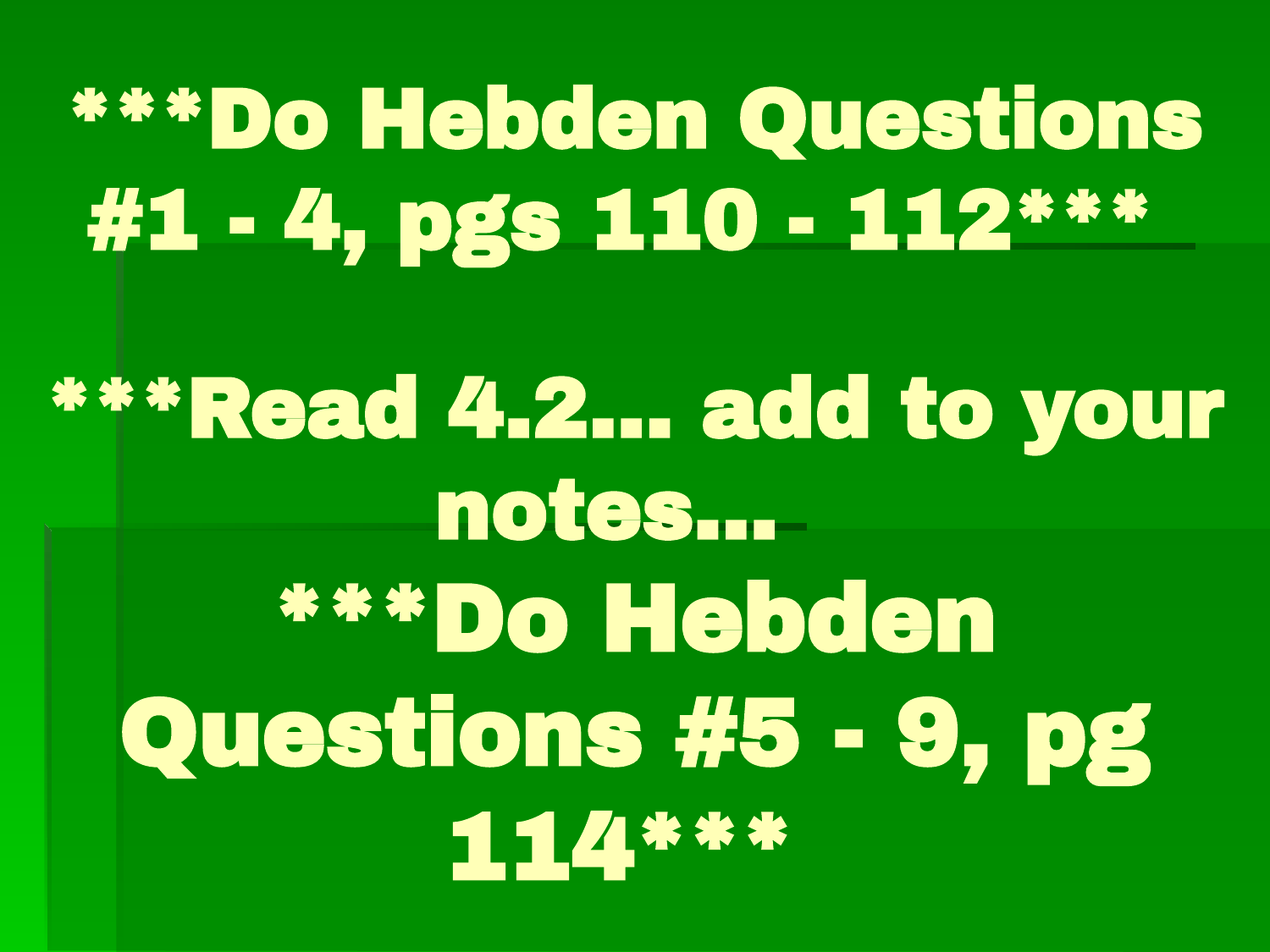

# ***Do Hebden Questions #1 - 4, pgs 110 - 112***
***Read 4.2… add to your notes…
***Do Hebden Questions #5 - 9, pg 114***